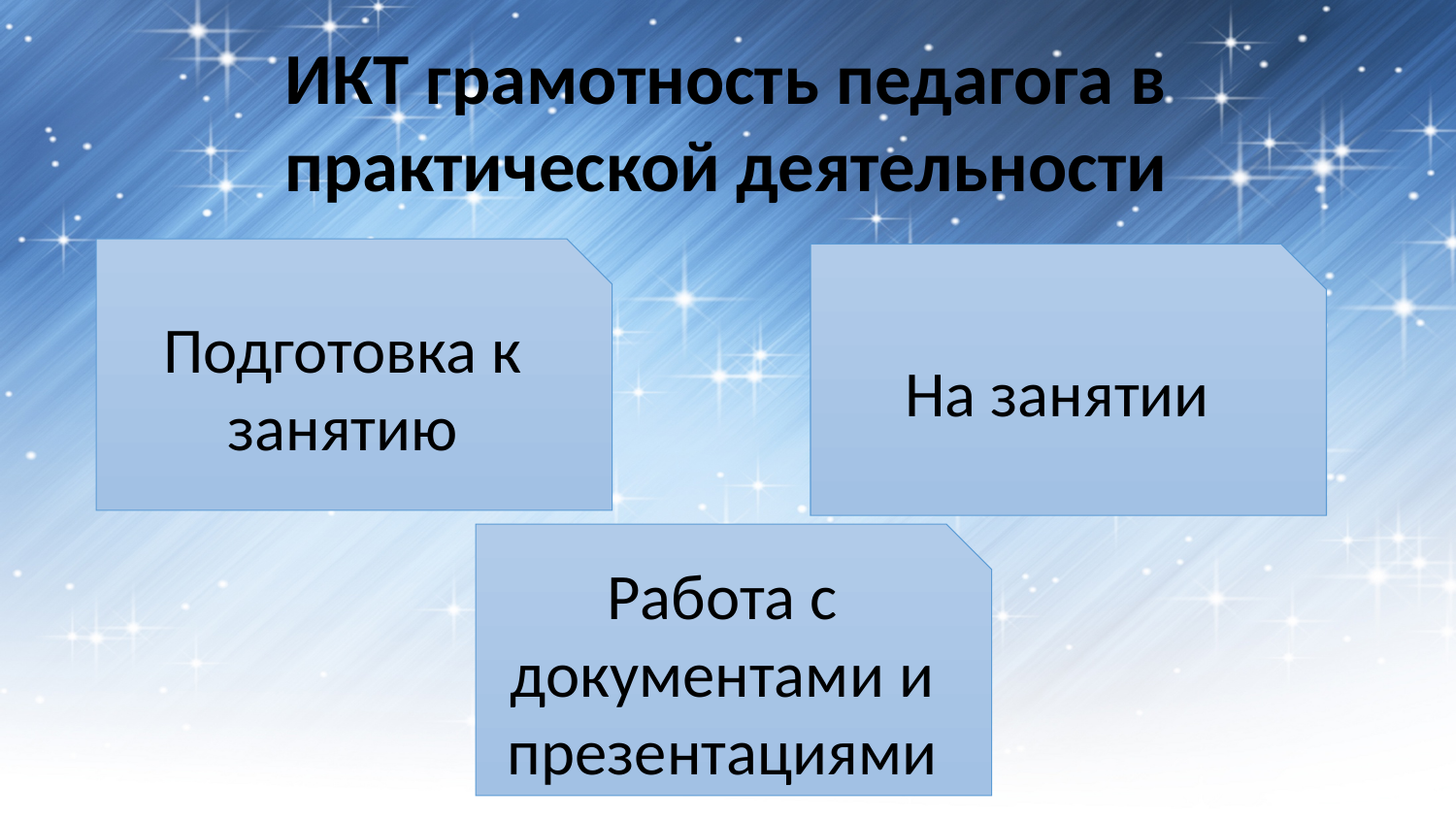

ИКТ грамотность педагога в практической деятельности
Подготовка к занятию
На занятии
Работа с документами и презентациями